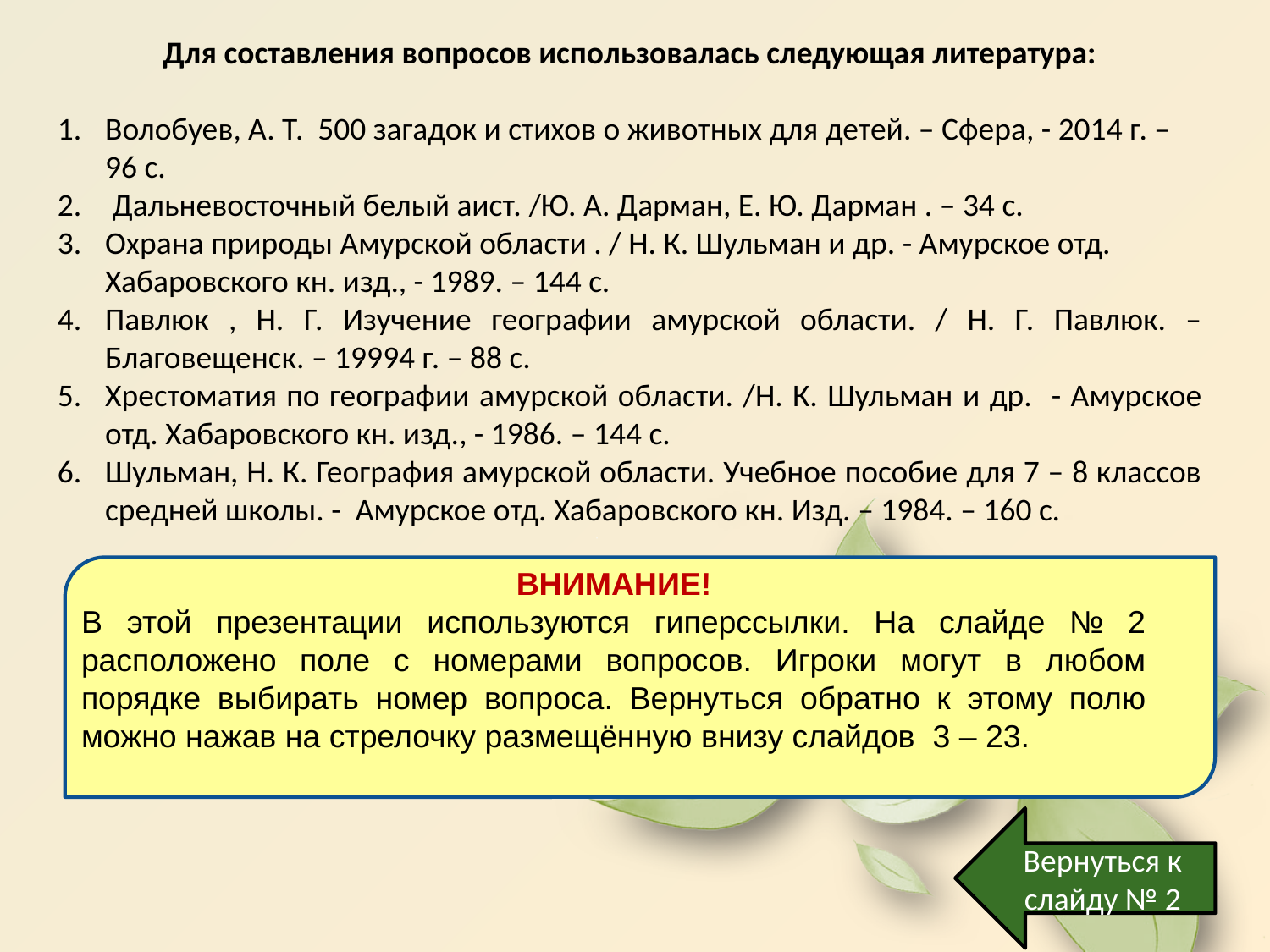

Для составления вопросов использовалась следующая литература:

Волобуев, А. Т.  500 загадок и стихов о животных для детей. – Сфера, - 2014 г. – 96 с.
 Дальневосточный белый аист. /Ю. А. Дарман, Е. Ю. Дарман . – 34 с.
Охрана природы Амурской области . / Н. К. Шульман и др. - Амурское отд. Хабаровского кн. изд., - 1989. – 144 с.
Павлюк , Н. Г. Изучение географии амурской области. / Н. Г. Павлюк. – Благовещенск. – 19994 г. – 88 с.
Хрестоматия по географии амурской области. /Н. К. Шульман и др.  - Амурское отд. Хабаровского кн. изд., - 1986. – 144 с.
Шульман, Н. К. География амурской области. Учебное пособие для 7 – 8 классов средней школы. -  Амурское отд. Хабаровского кн. Изд. – 1984. – 160 с.

ВНИМАНИЕ!
В этой презентации используются гиперссылки. На слайде № 2 расположено поле с номерами вопросов. Игроки могут в любом порядке выбирать номер вопроса. Вернуться обратно к этому полю можно нажав на стрелочку размещённую внизу слайдов  3 – 23.

Вернуться к слайду № 2